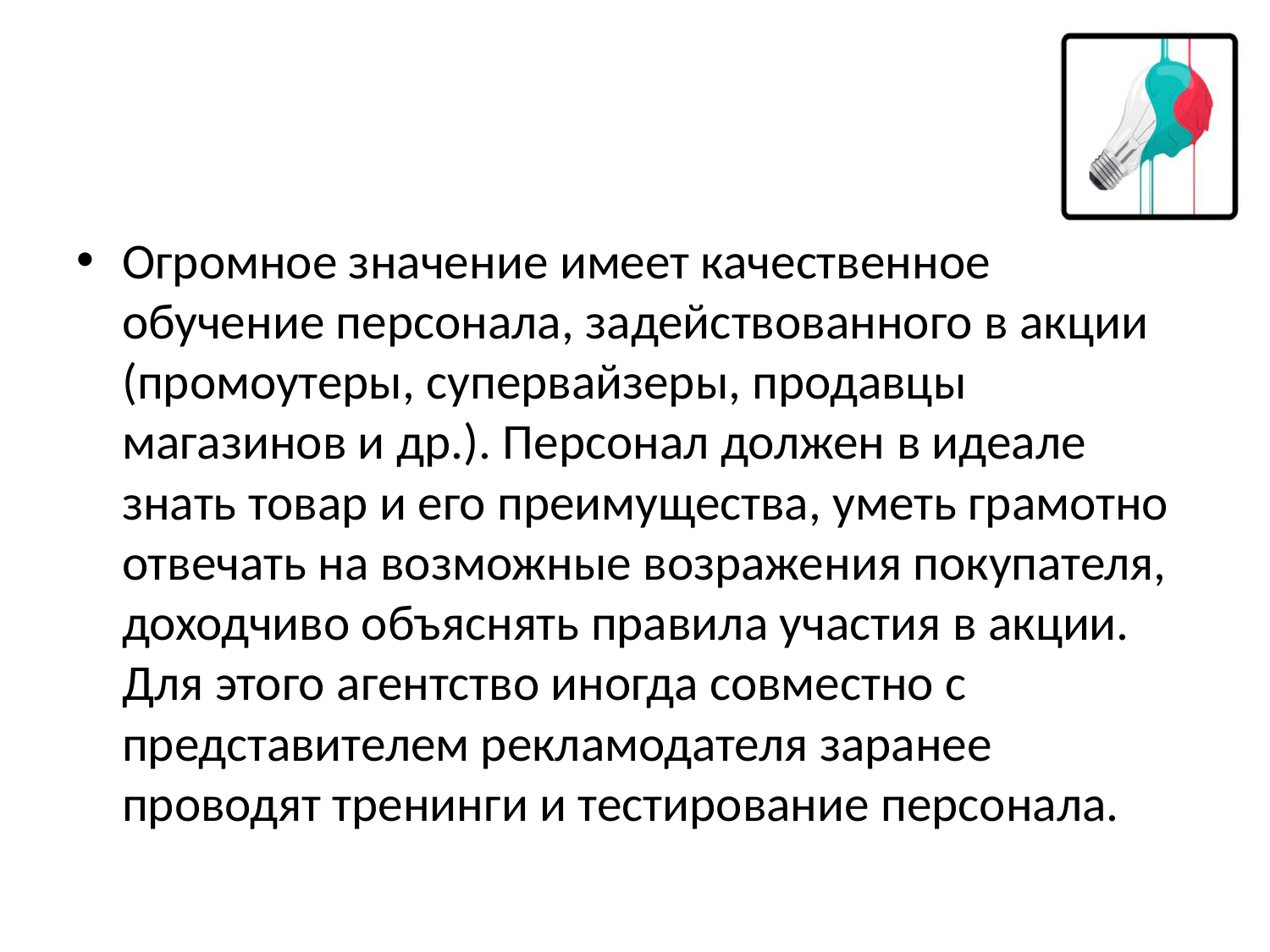

Огромное значение имеет качественное обучение персонала, задействованного в акции (промоутеры, супервайзеры, продавцы магазинов и др.). Персонал должен в идеале знать товар и его преимущества, уметь грамотно отвечать на возможные возражения покупателя, доходчиво объяснять правила участия в акции. Для этого агентство иногда совместно с представителем рекламодателя заранее проводят тренинги и тестирование персонала.